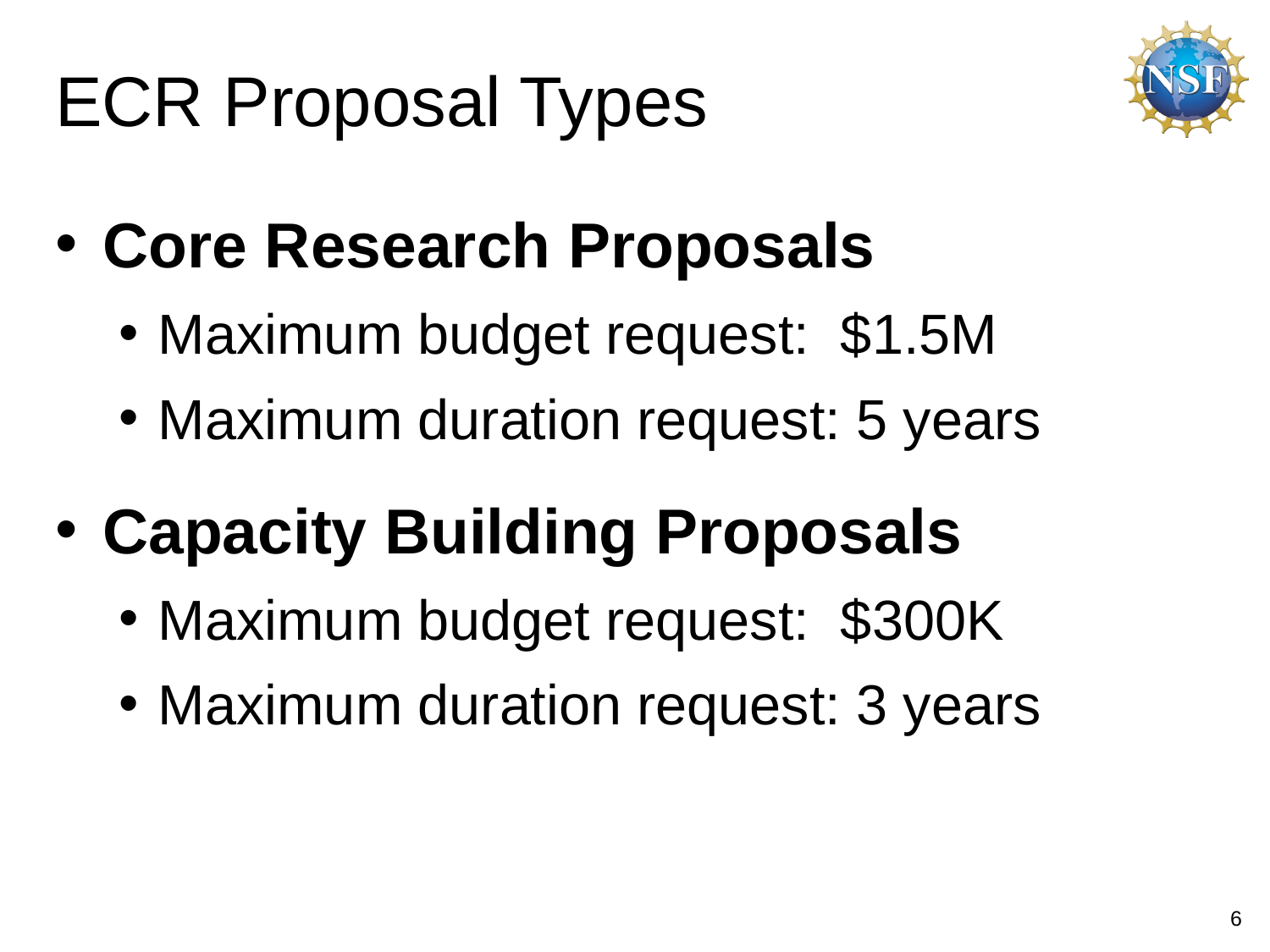

# ECR Proposal Types
Core Research Proposals
Maximum budget request:  $1.5M
Maximum duration request: 5 years
Capacity Building Proposals
Maximum budget request:  $300K
Maximum duration request: 3 years